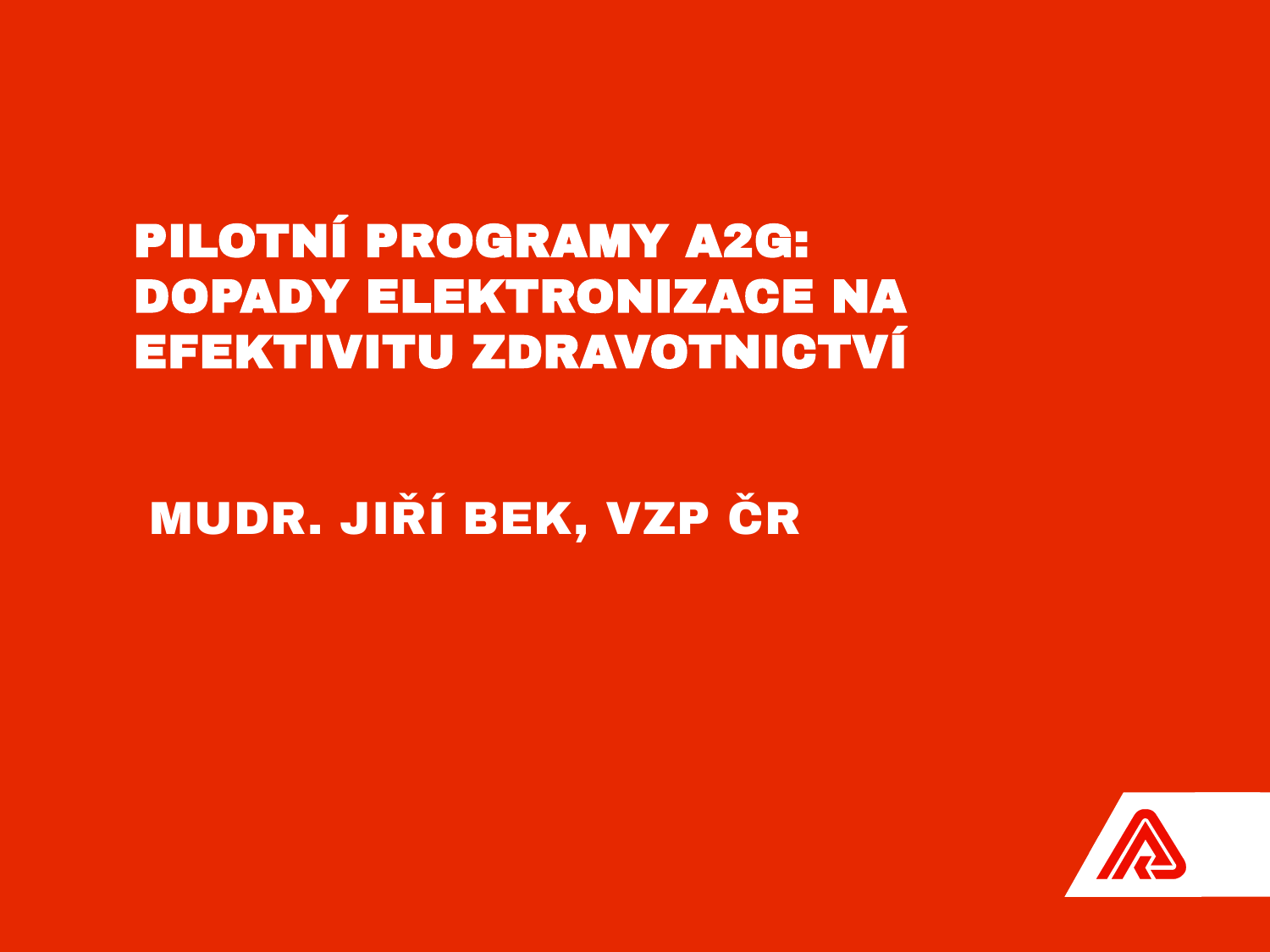

# Pilotní programy A2G: Dopady elektronizace na efektivitu zdravotnictví MUDR. Jiří Bek, VZP ČR